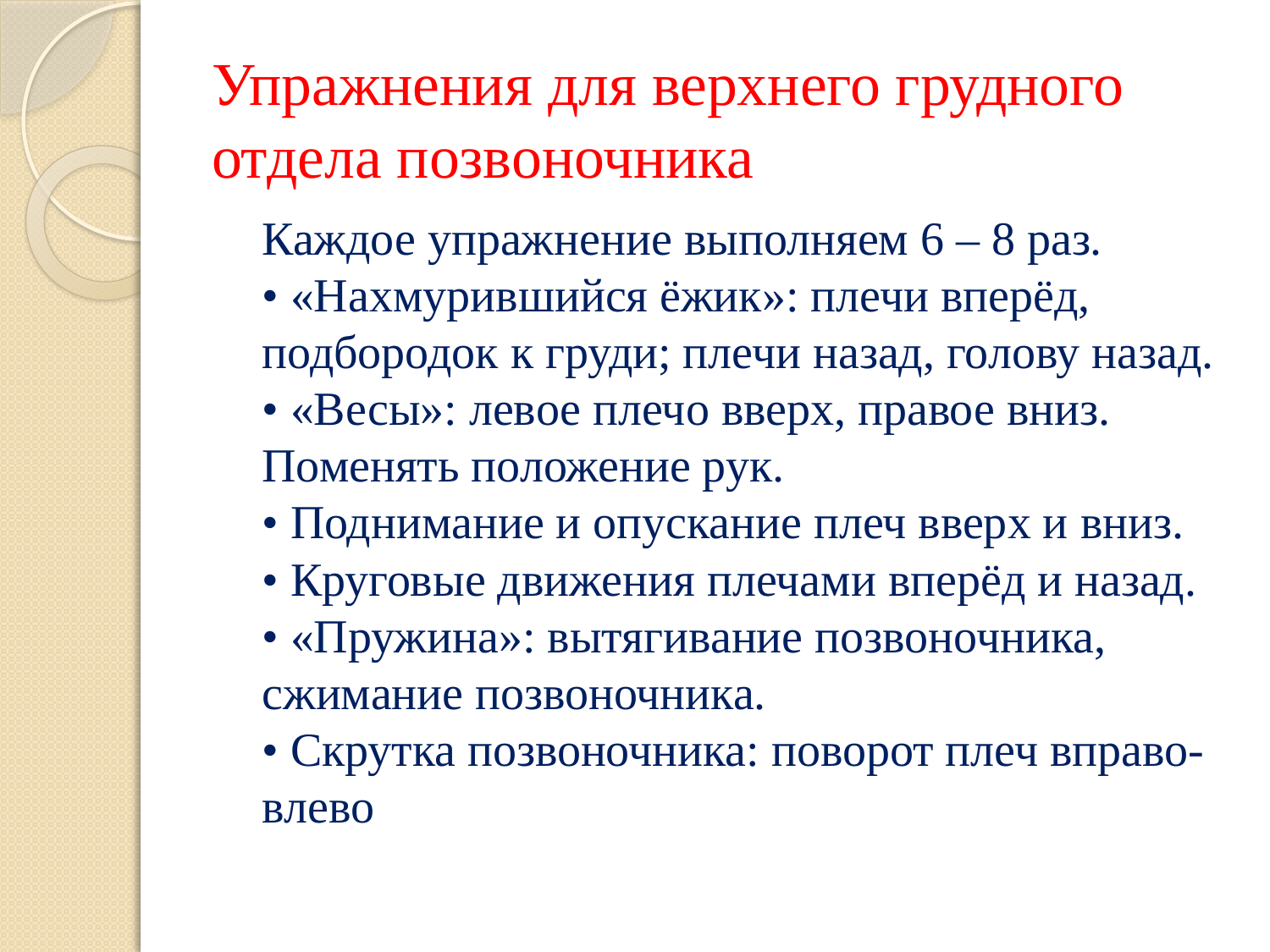

# Упражнения для верхнего грудного отдела позвоночника
	Каждое упражнение выполняем 6 – 8 раз.
• «Нахмурившийся ёжик»: плечи вперёд, подбородок к груди; плечи назад, голову назад.
• «Весы»: левое плечо вверх, правое вниз. Поменять положение рук.
• Поднимание и опускание плеч вверх и вниз.
• Круговые движения плечами вперёд и назад.
• «Пружина»: вытягивание позвоночника, сжимание позвоночника.
• Скрутка позвоночника: поворот плеч вправо-влево